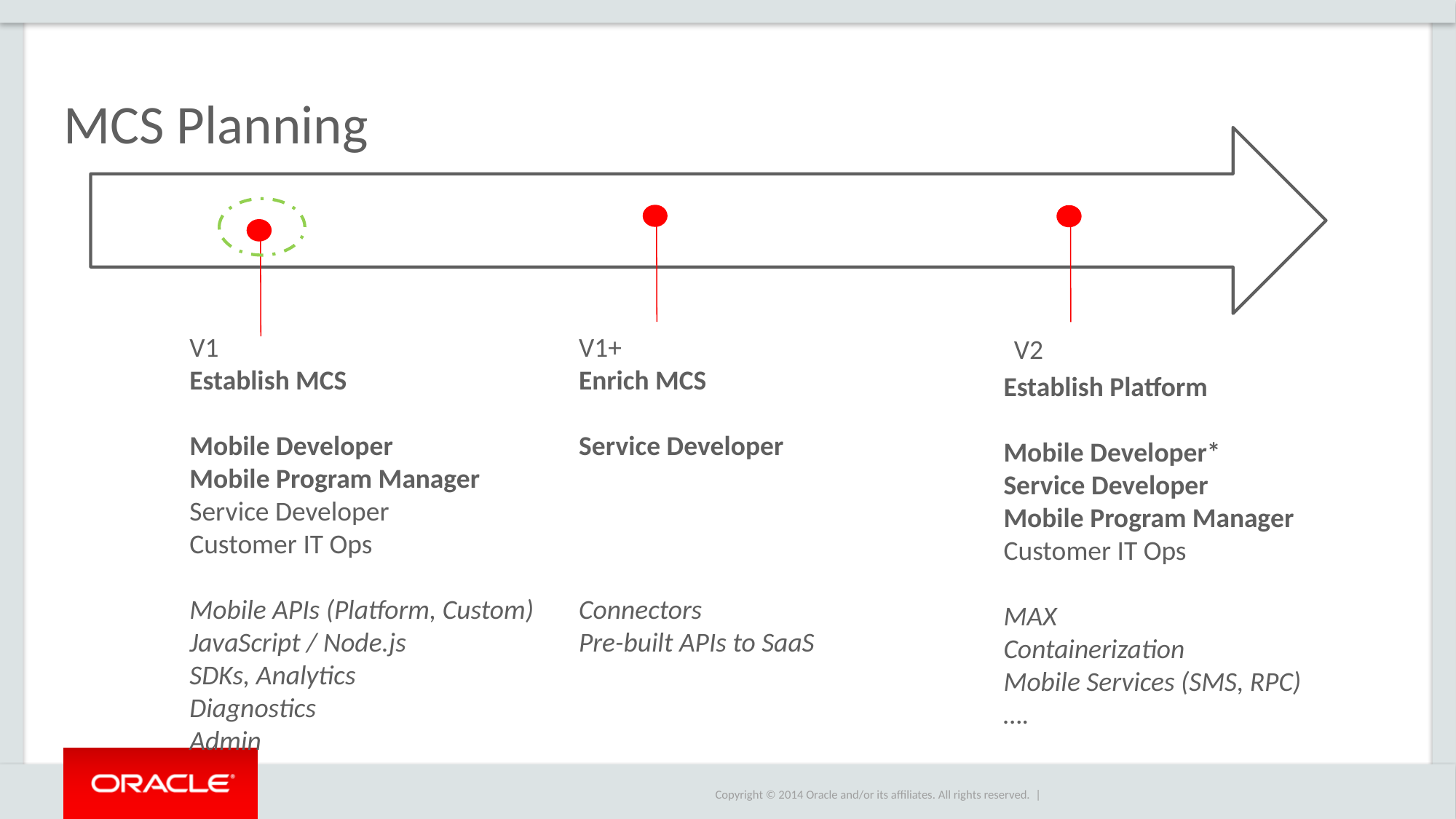

# MCS Planning

V1+
Enrich MCS
Service Developer

Connectors
Pre-built APIs to SaaS

V1
Establish MCS
Mobile Developer
Mobile Program Manager
Service Developer
Customer IT Ops

Mobile APIs (Platform, Custom)
JavaScript / Node.js
SDKs, Analytics
Diagnostics
Admin

 V2

Establish Platform

Mobile Developer*
Service Developer
Mobile Program Manager
Customer IT Ops

MAX
Containerization
Mobile Services (SMS, RPC)
….